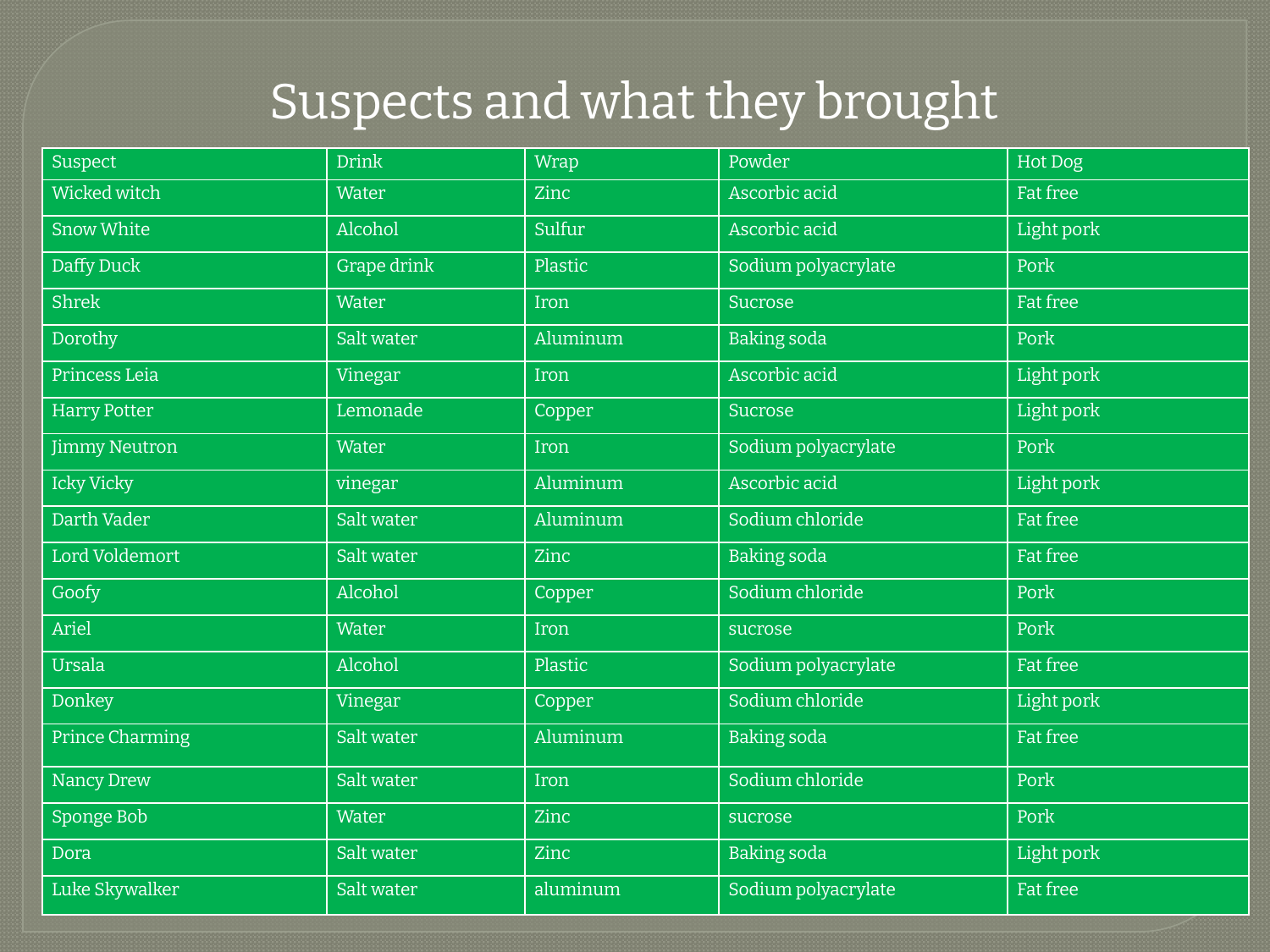

Suspects and what they brought
| Suspect | Drink | Wrap | Powder | Hot Dog |
| --- | --- | --- | --- | --- |
| Wicked witch | Water | Zinc | Ascorbic acid | Fat free |
| Snow White | Alcohol | Sulfur | Ascorbic acid | Light pork |
| Daffy Duck | Grape drink | Plastic | Sodium polyacrylate | Pork |
| Shrek | Water | Iron | Sucrose | Fat free |
| Dorothy | Salt water | Aluminum | Baking soda | Pork |
| Princess Leia | Vinegar | Iron | Ascorbic acid | Light pork |
| Harry Potter | Lemonade | Copper | Sucrose | Light pork |
| Jimmy Neutron | Water | Iron | Sodium polyacrylate | Pork |
| Icky Vicky | vinegar | Aluminum | Ascorbic acid | Light pork |
| Darth Vader | Salt water | Aluminum | Sodium chloride | Fat free |
| Lord Voldemort | Salt water | Zinc | Baking soda | Fat free |
| Goofy | Alcohol | Copper | Sodium chloride | Pork |
| Ariel | Water | Iron | sucrose | Pork |
| Ursala | Alcohol | Plastic | Sodium polyacrylate | Fat free |
| Donkey | Vinegar | Copper | Sodium chloride | Light pork |
| Prince Charming | Salt water | Aluminum | Baking soda | Fat free |
| Nancy Drew | Salt water | Iron | Sodium chloride | Pork |
| Sponge Bob | Water | Zinc | sucrose | Pork |
| Dora | Salt water | Zinc | Baking soda | Light pork |
| Luke Skywalker | Salt water | aluminum | Sodium polyacrylate | Fat free |